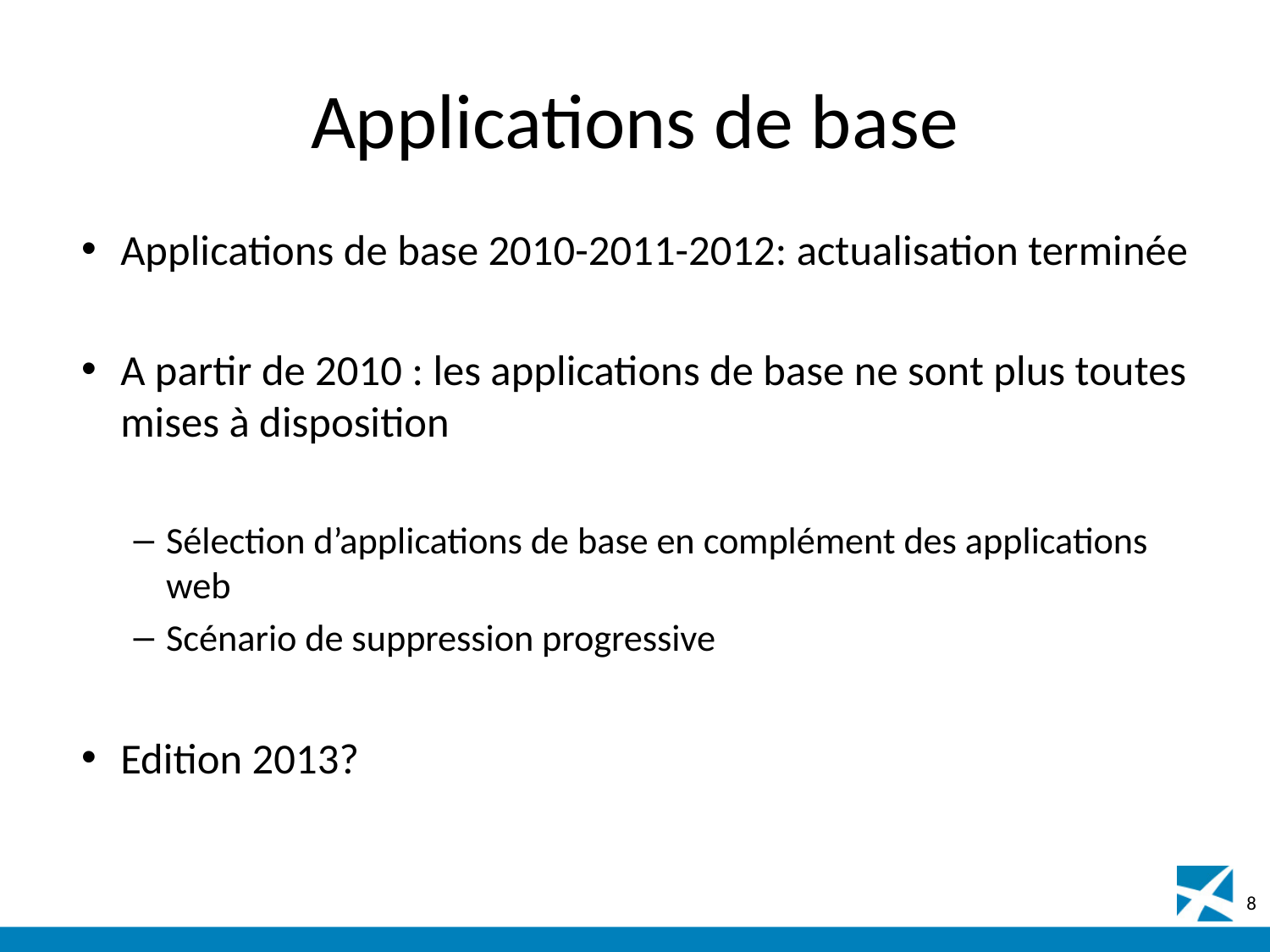

# Applications de base
Applications de base 2010-2011-2012: actualisation terminée

A partir de 2010 : les applications de base ne sont plus toutes mises à disposition

Sélection d’applications de base en complément des applications web
Scénario de suppression progressive

Edition 2013?